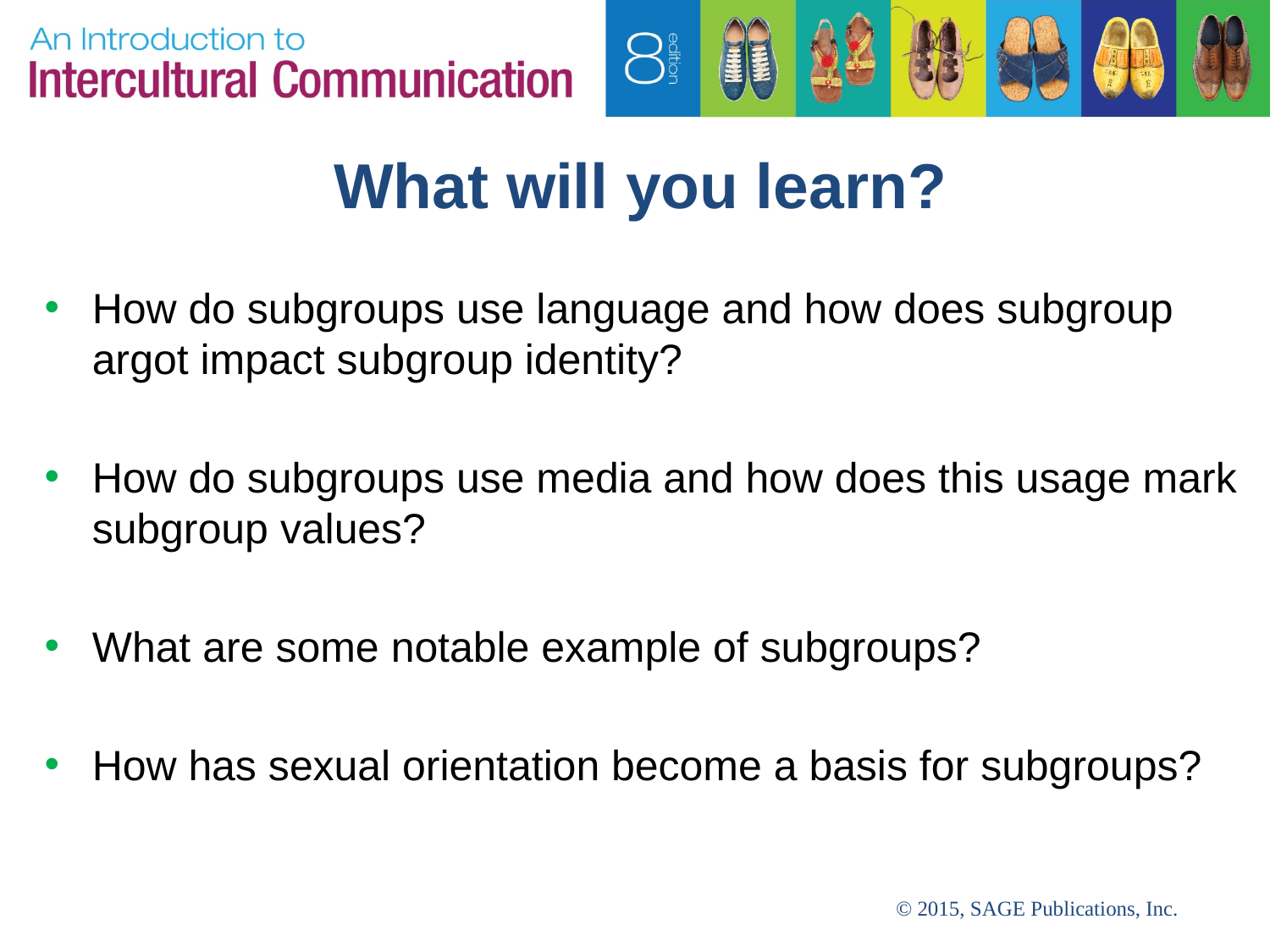

# What will you learn?
How do subgroups use language and how does subgroup argot impact subgroup identity?

How do subgroups use media and how does this usage mark subgroup values?

What are some notable example of subgroups?

How has sexual orientation become a basis for subgroups?
© 2015, SAGE Publications, Inc.